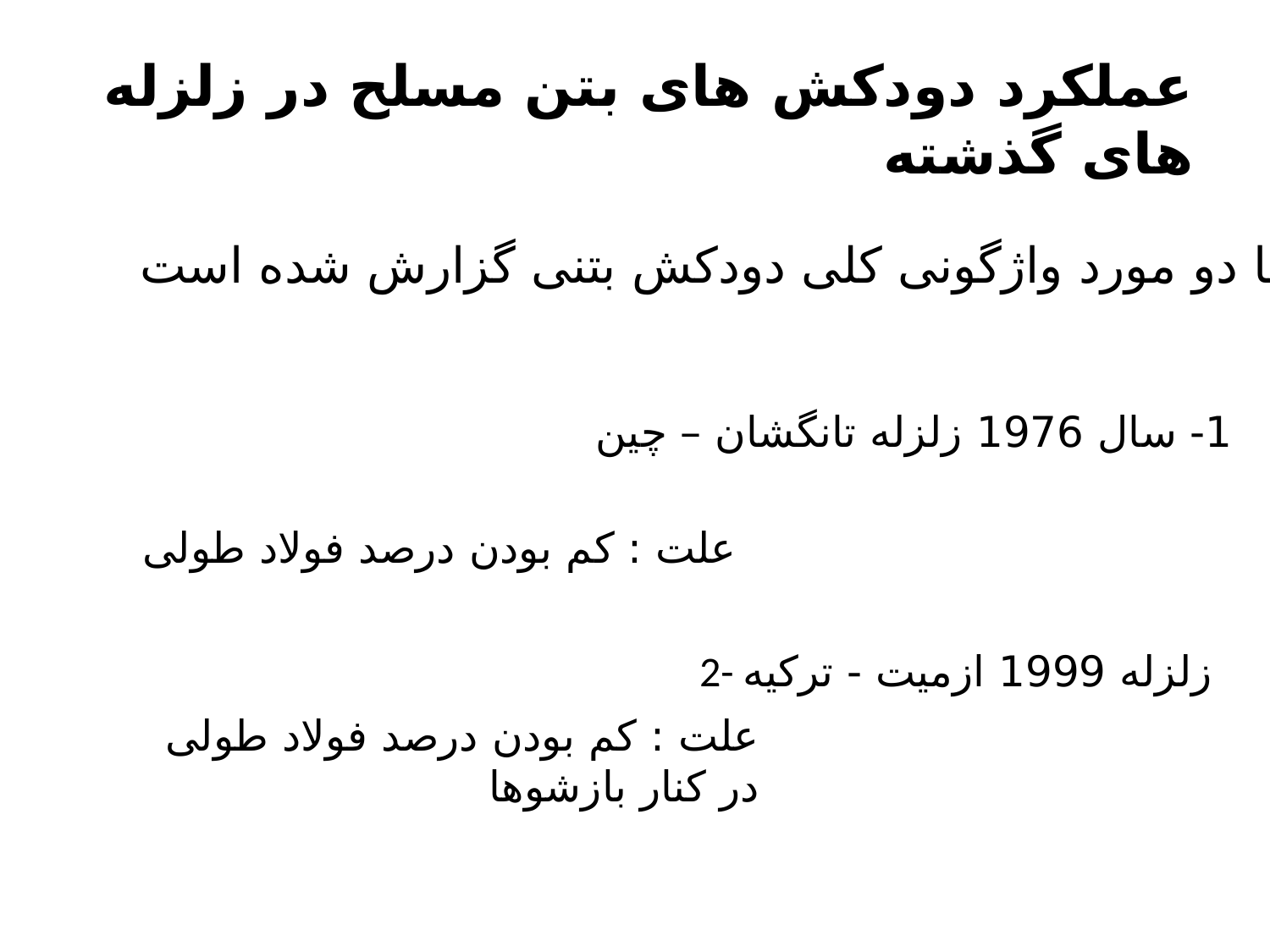

# عملکرد دودکش های بتن مسلح در زلزله های گذشته
تنها دو مورد واژگونی کلی دودکش بتنی گزارش شده است.
1- سال 1976 زلزله تانگشان – چین
علت : کم بودن درصد فولاد طولی
2- زلزله 1999 ازمیت - ترکیه
علت : کم بودن درصد فولاد طولی
در کنار بازشوها